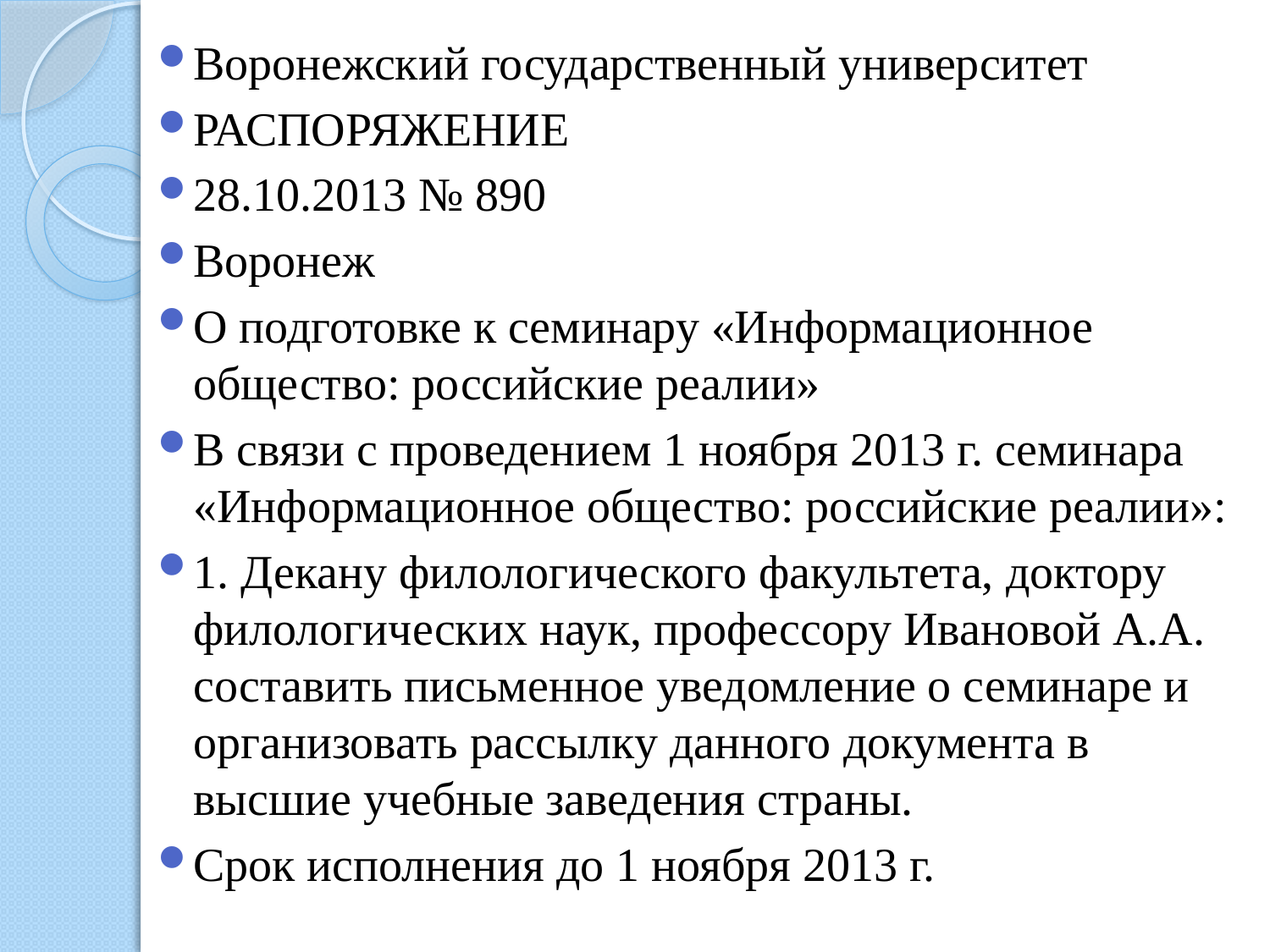

Воронежский государственный университет
РАСПОРЯЖЕНИЕ
28.10.2013 № 890
Воронеж
О подготовке к семинару «Информационное общество: российские реалии»
В связи с проведением 1 ноября 2013 г. семинара «Информационное общество: российские реалии»:
1. Декану филологического факультета, доктору филологических наук, профессору Ивановой А.А. составить письменное уведомление о семинаре и организовать рассылку данного документа в высшие учебные заведения страны.
Срок исполнения до 1 ноября 2013 г.